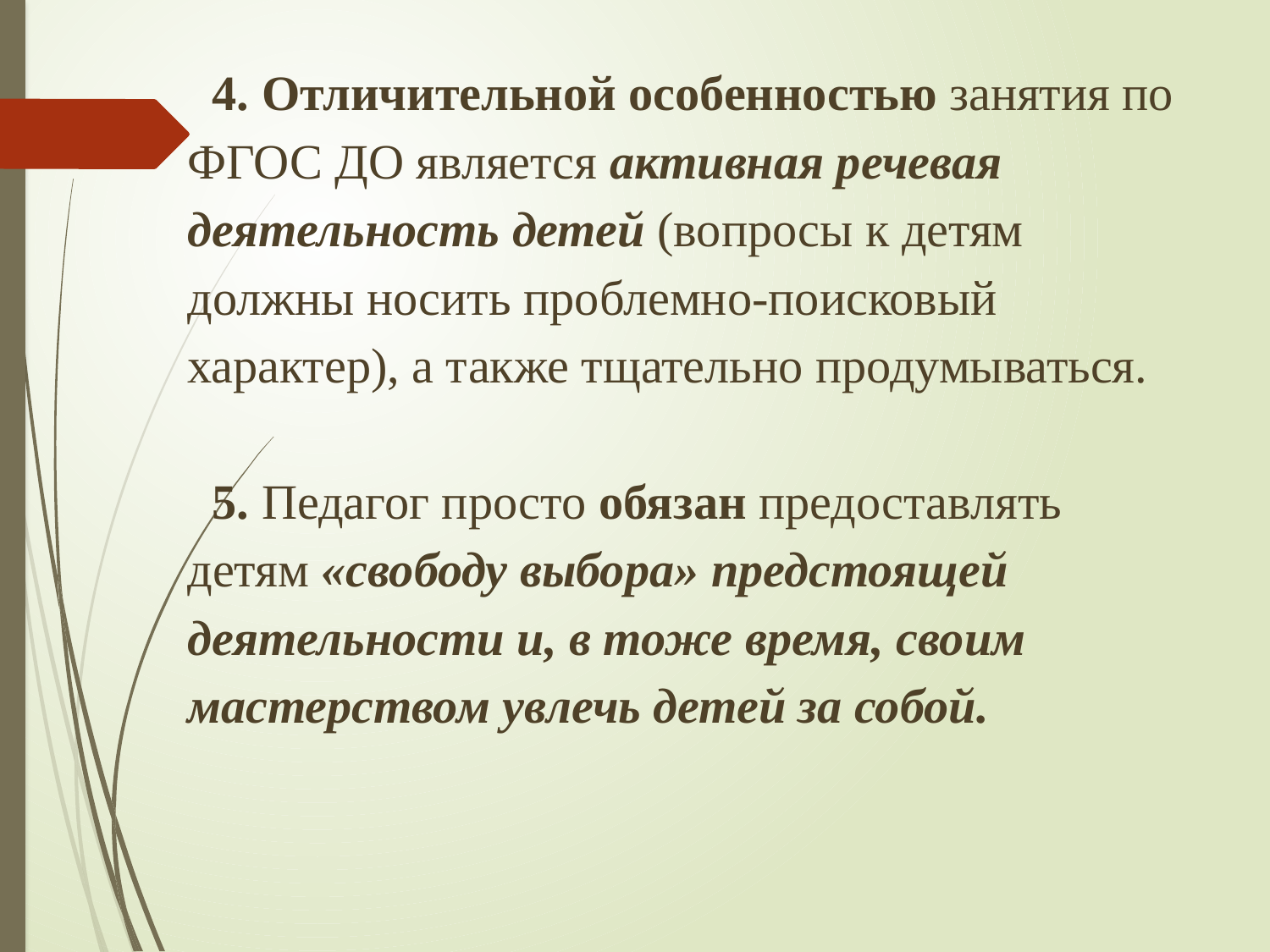

4. Отличительной особенностью занятия по ФГОС ДО является активная речевая деятельность детей (вопросы к детям должны носить проблемно-поисковый характер), а также тщательно продумываться.

5. Педагог просто обязан предоставлять детям «свободу выбора» предстоящей деятельности и, в тоже время, своим мастерством увлечь детей за собой.